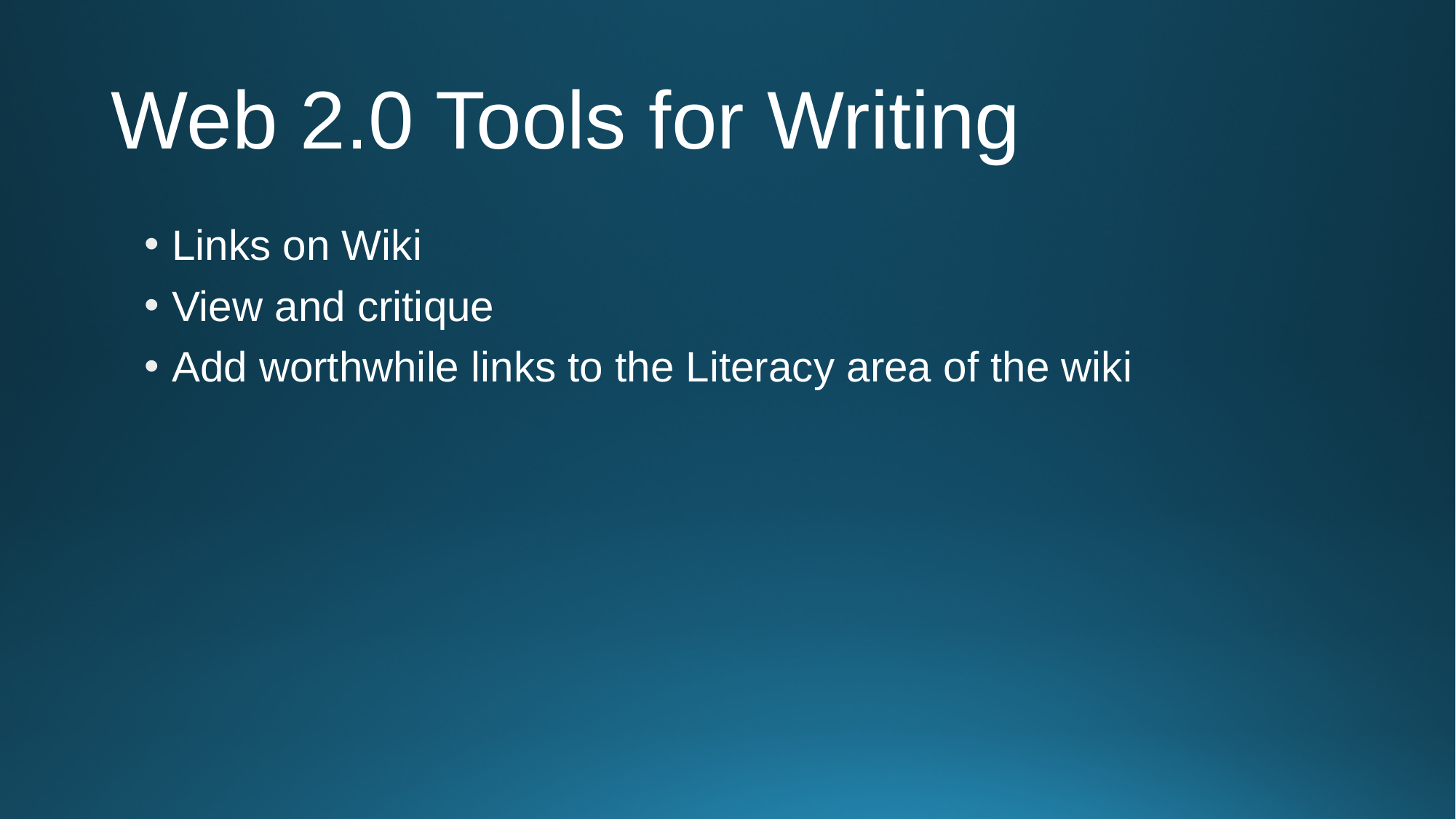

# Web 2.0 Tools for Writing
Links on Wiki
View and critique
Add worthwhile links to the Literacy area of the wiki